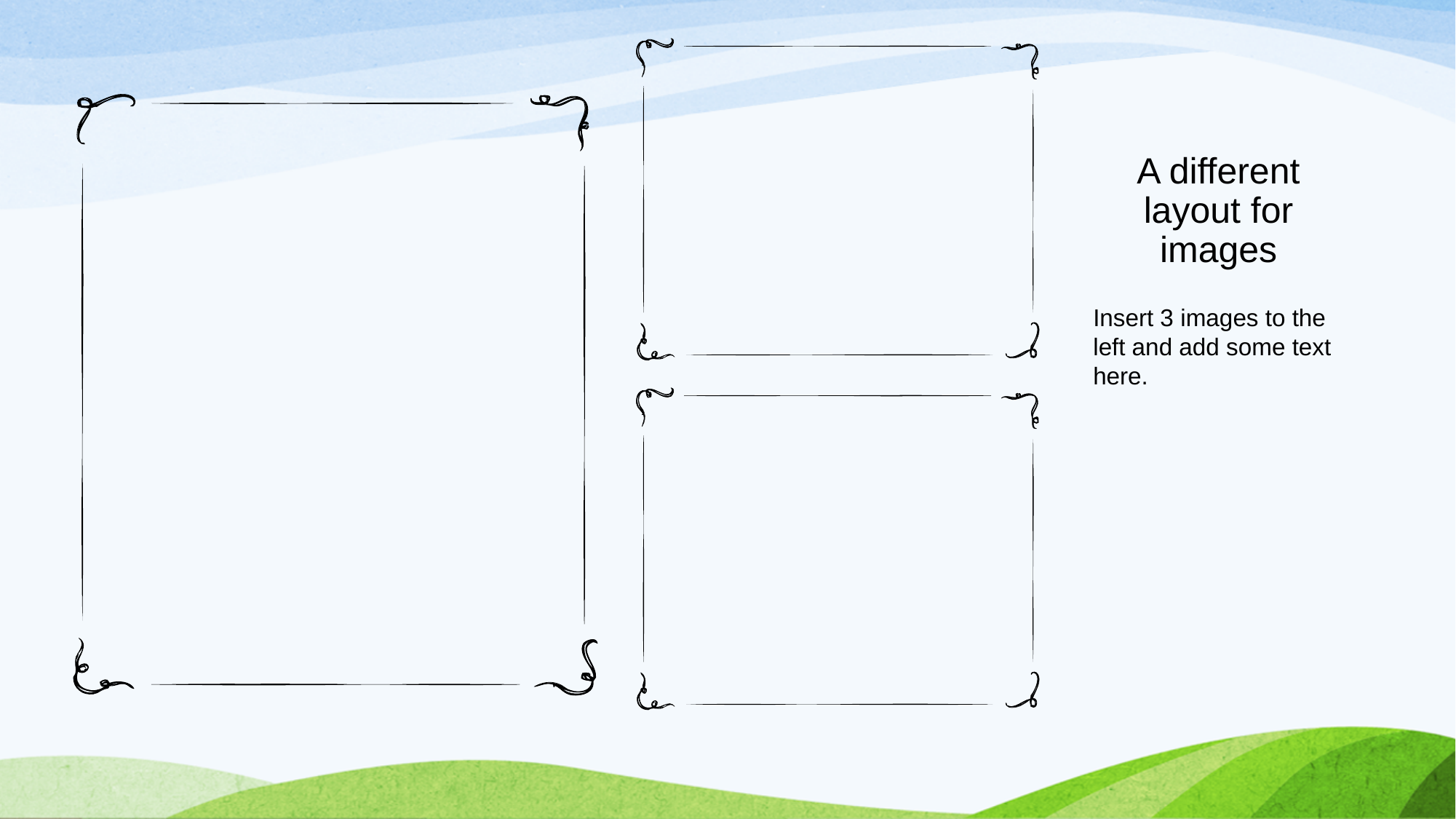

# A different layout for images
Insert 3 images to the left and add some text here.